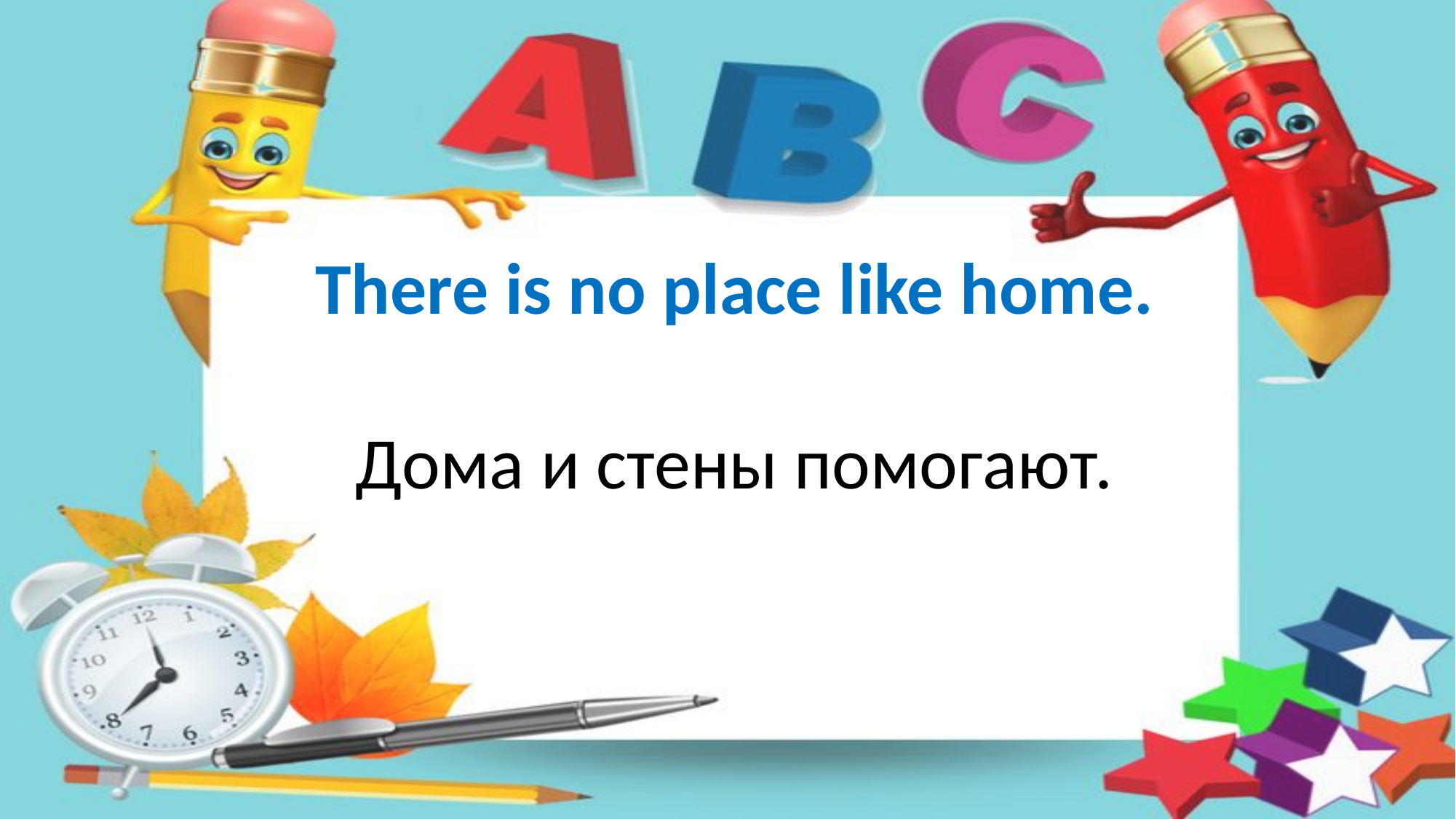

There is no place like home.

Дома и стены помогают.